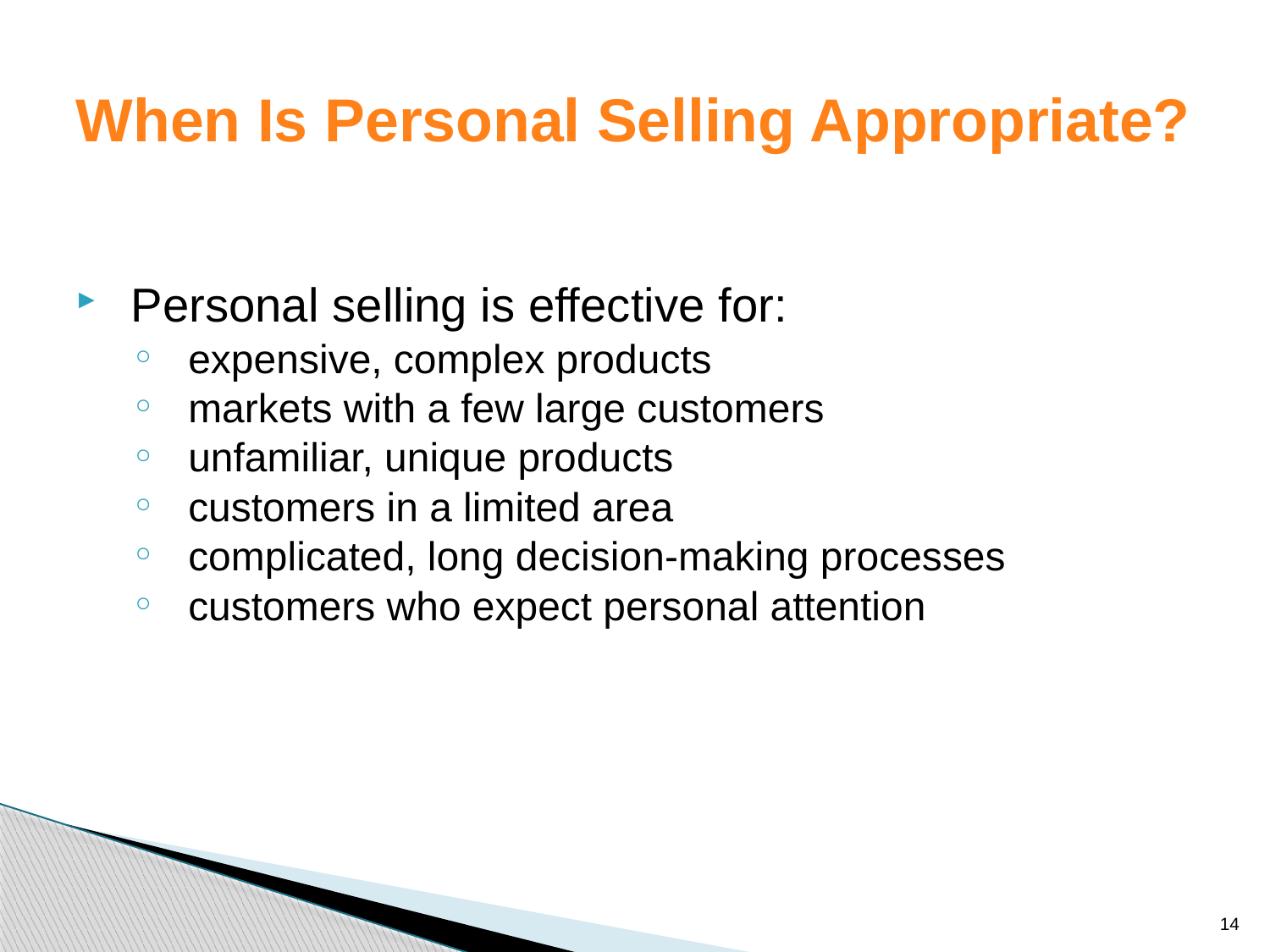

# When Is Personal Selling Appropriate?
Personal selling is effective for:
expensive, complex products
markets with a few large customers
unfamiliar, unique products
customers in a limited area
complicated, long decision-making processes
customers who expect personal attention

14